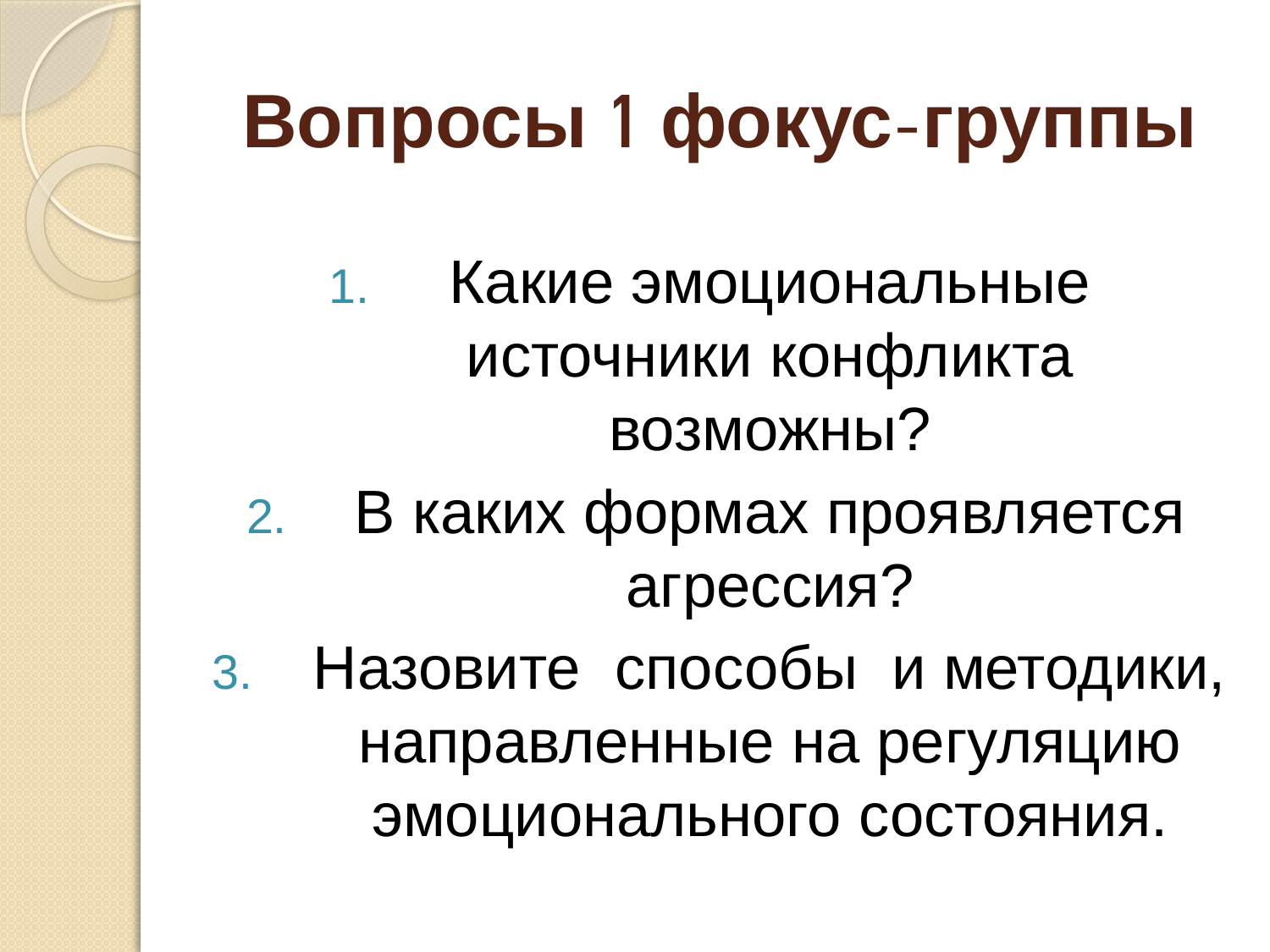

# Вопросы 1 фокус-группы
Какие эмоциональные источники конфликта возможны?
В каких формах проявляется агрессия?
Назовите  способы  и методики, направленные на регуляцию эмоционального состояния.